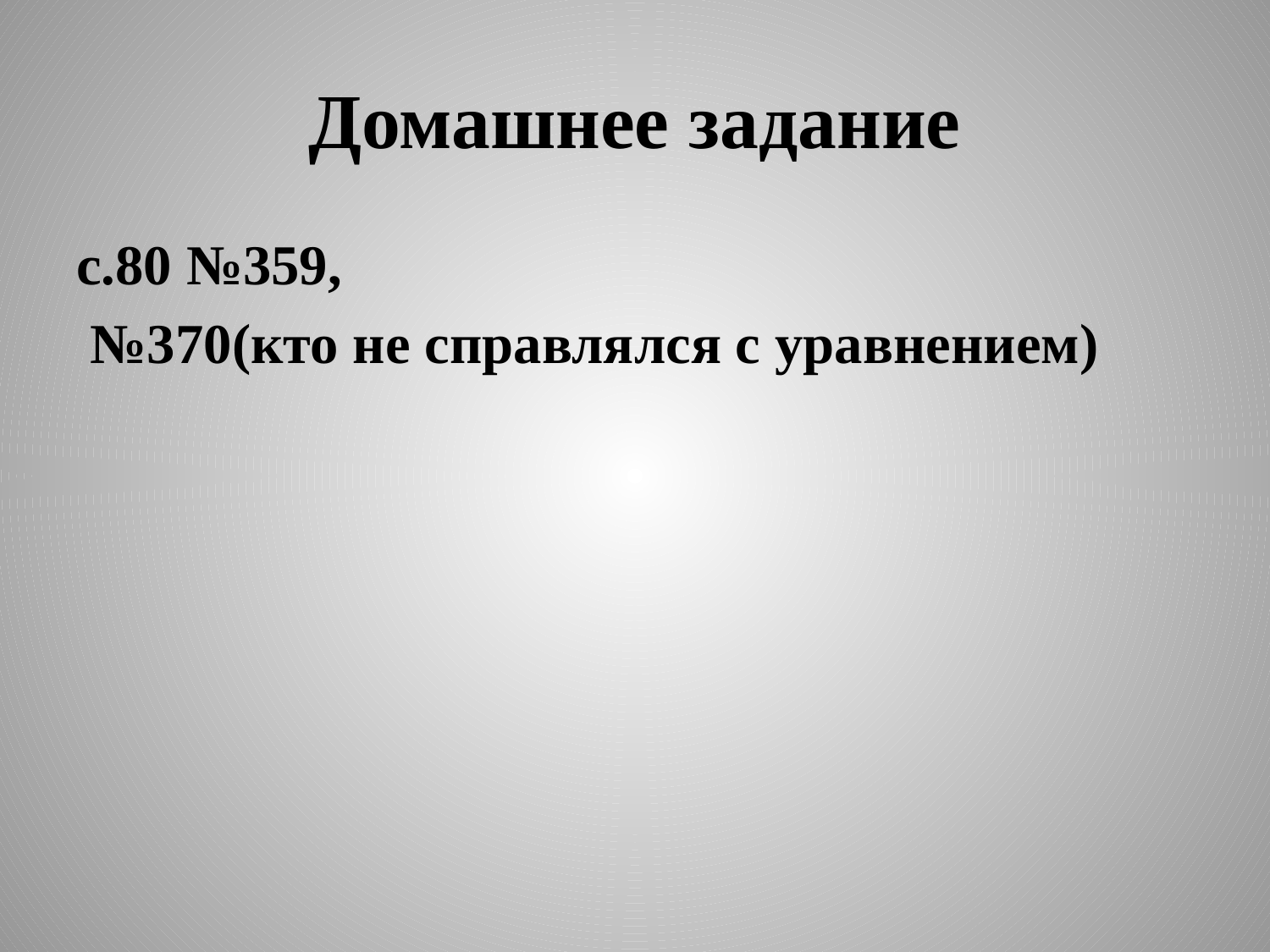

# Домашнее задание
с.80 №359,
 №370(кто не справлялся с уравнением)